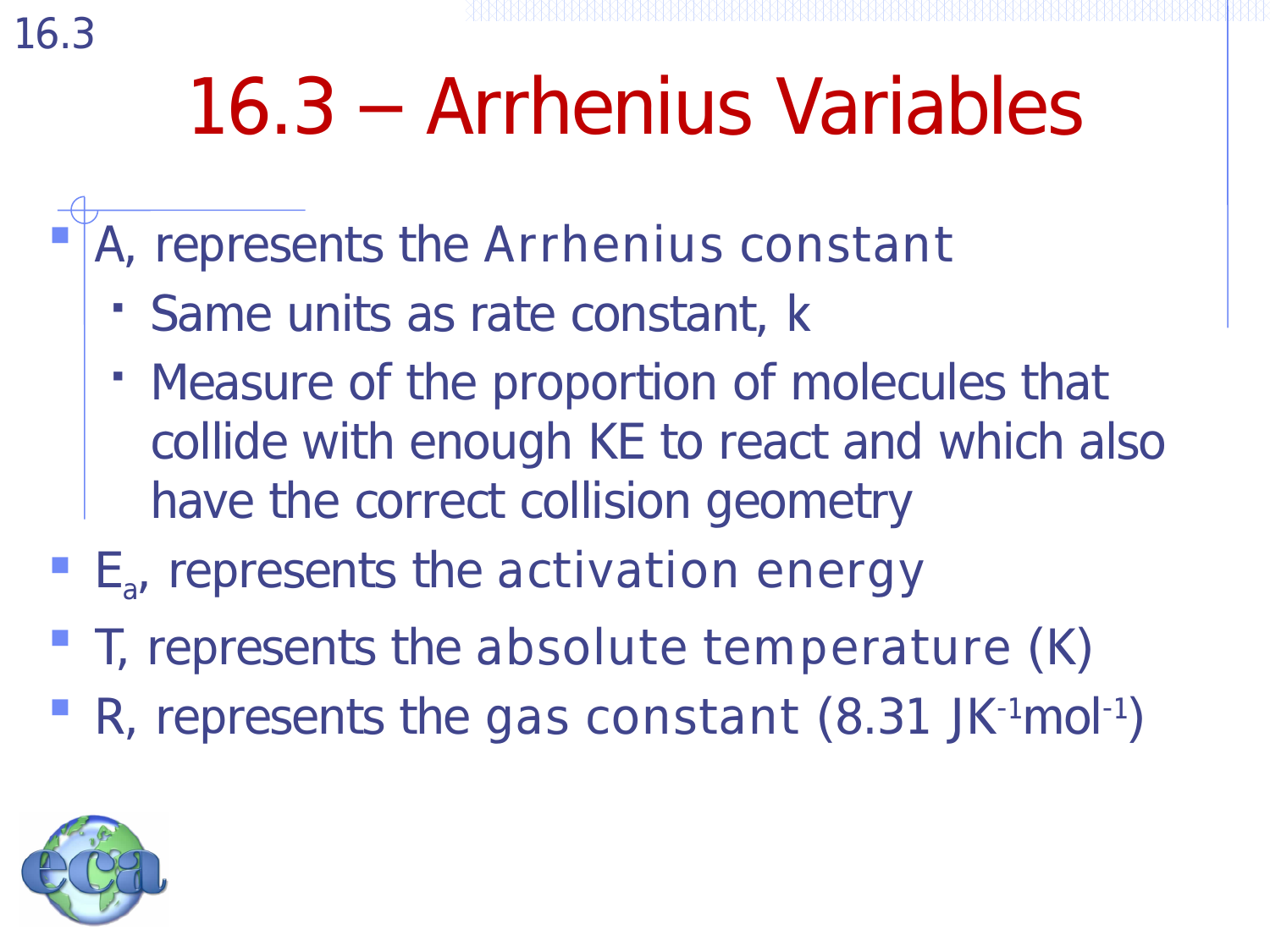

# 16.3 – Arrhenius Variables
A, represents the Arrhenius constant
Same units as rate constant, k
Measure of the proportion of molecules that collide with enough KE to react and which also have the correct collision geometry
Ea, represents the activation energy
T, represents the absolute temperature (K)
R, represents the gas constant (8.31 JK-1mol-1)